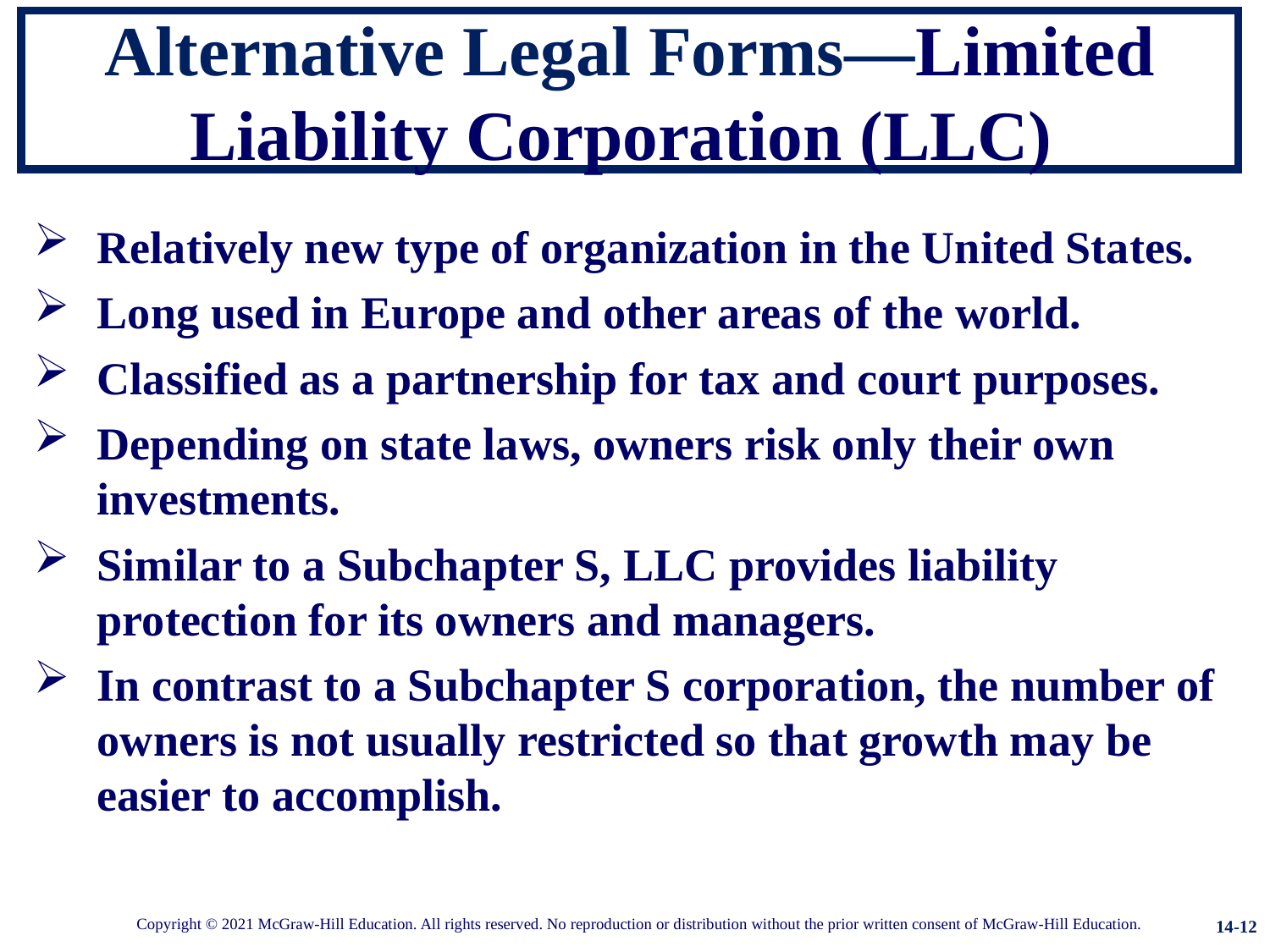

# Alternative Legal Forms—Limited Liability Corporation (LLC)
Relatively new type of organization in the United States.
Long used in Europe and other areas of the world.
Classified as a partnership for tax and court purposes.
Depending on state laws, owners risk only their own investments.
Similar to a Subchapter S, LLC provides liability protection for its owners and managers.
In contrast to a Subchapter S corporation, the number of owners is not usually restricted so that growth may be easier to accomplish.
14-12
Copyright © 2021 McGraw-Hill Education. All rights reserved. No reproduction or distribution without the prior written consent of McGraw-Hill Education.